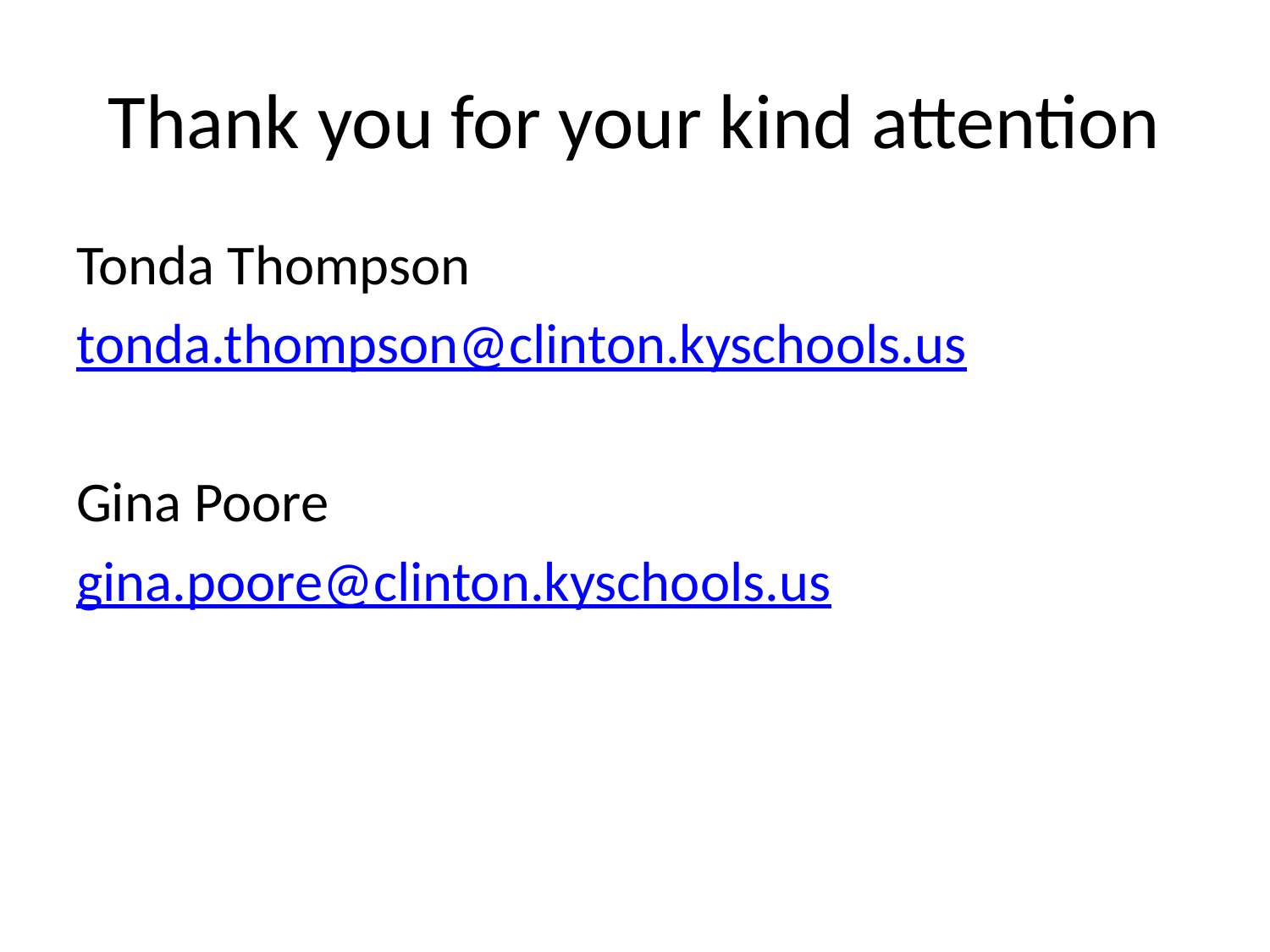

# Thank you for your kind attention
Tonda Thompson
tonda.thompson@clinton.kyschools.us

Gina Poore
gina.poore@clinton.kyschools.us